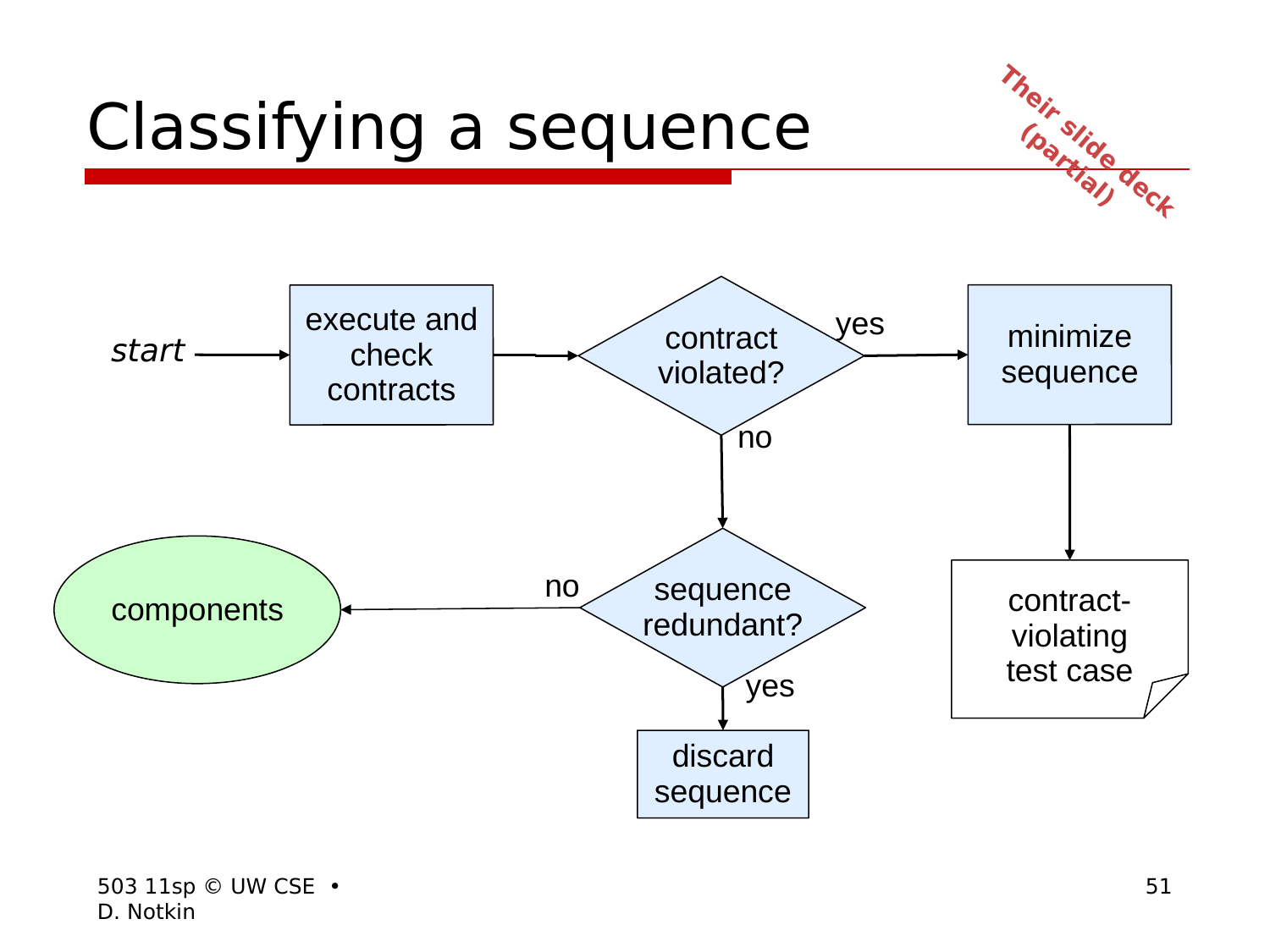

# Classifying a sequence
Their slide deck
(partial)
contract
violated?
minimize
sequence
execute and
check
contracts
yes
start
no
sequence
redundant?
components

contract-
violating
test case
no
yes
discard
sequence
503 11sp © UW CSE  • D. Notkin
51